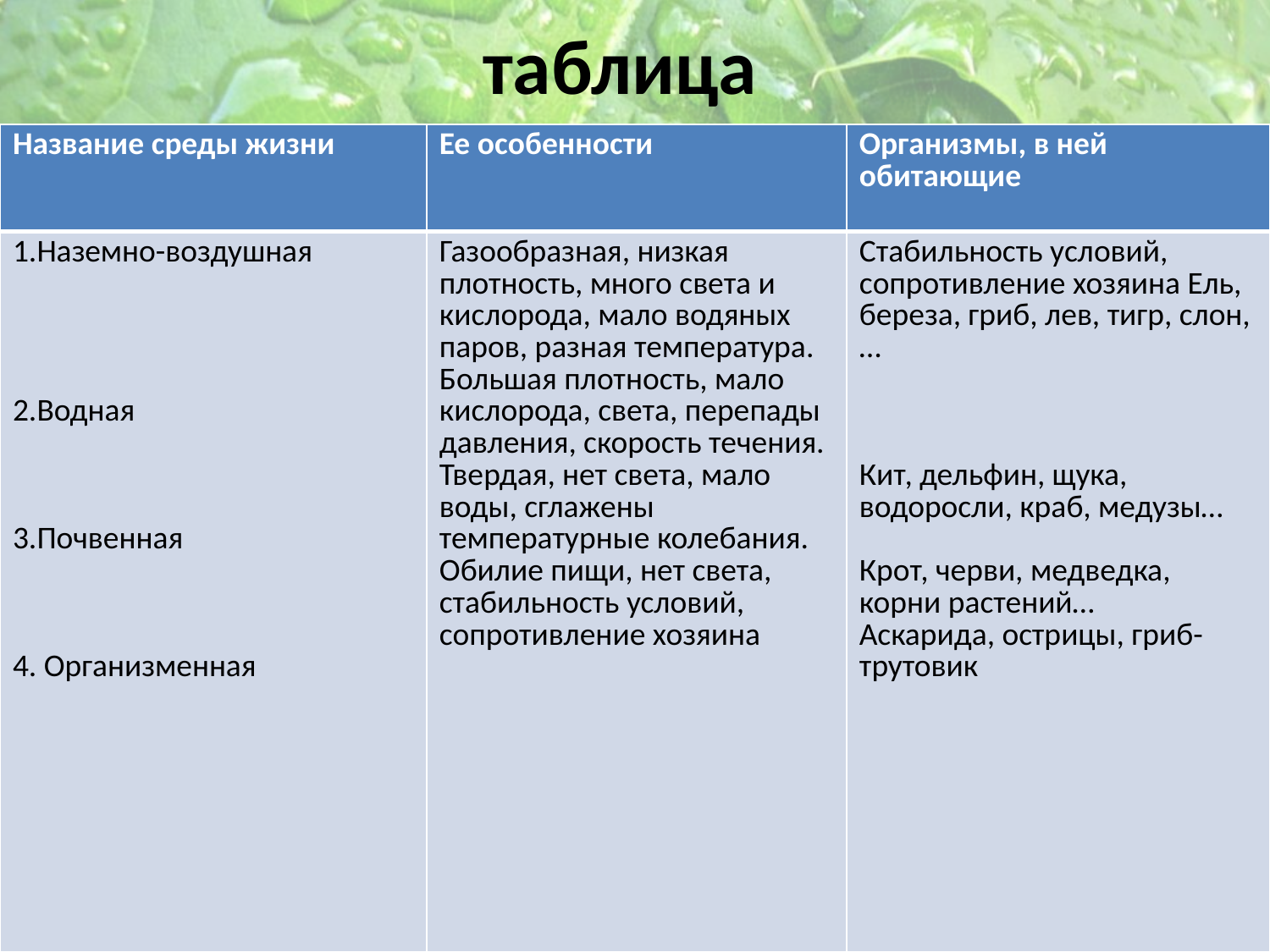

# таблица
| Название среды жизни | Ее особенности | Организмы, в ней обитающие |
| --- | --- | --- |
| 1.Наземно-воздушная 2.Водная 3.Почвенная 4. Организменная | Газообразная, низкая плотность, много света и кислорода, мало водяных паров, разная температура. Большая плотность, мало кислорода, света, перепады давления, скорость течения. Твердая, нет света, мало воды, сглажены температурные колебания. Обилие пищи, нет света, стабильность условий, сопротивление хозяина | Стабильность условий, сопротивление хозяина Ель, береза, гриб, лев, тигр, слон,… Кит, дельфин, щука, водоросли, краб, медузы… Крот, черви, медведка, корни растений… Аскарида, острицы, гриб-трутовик |